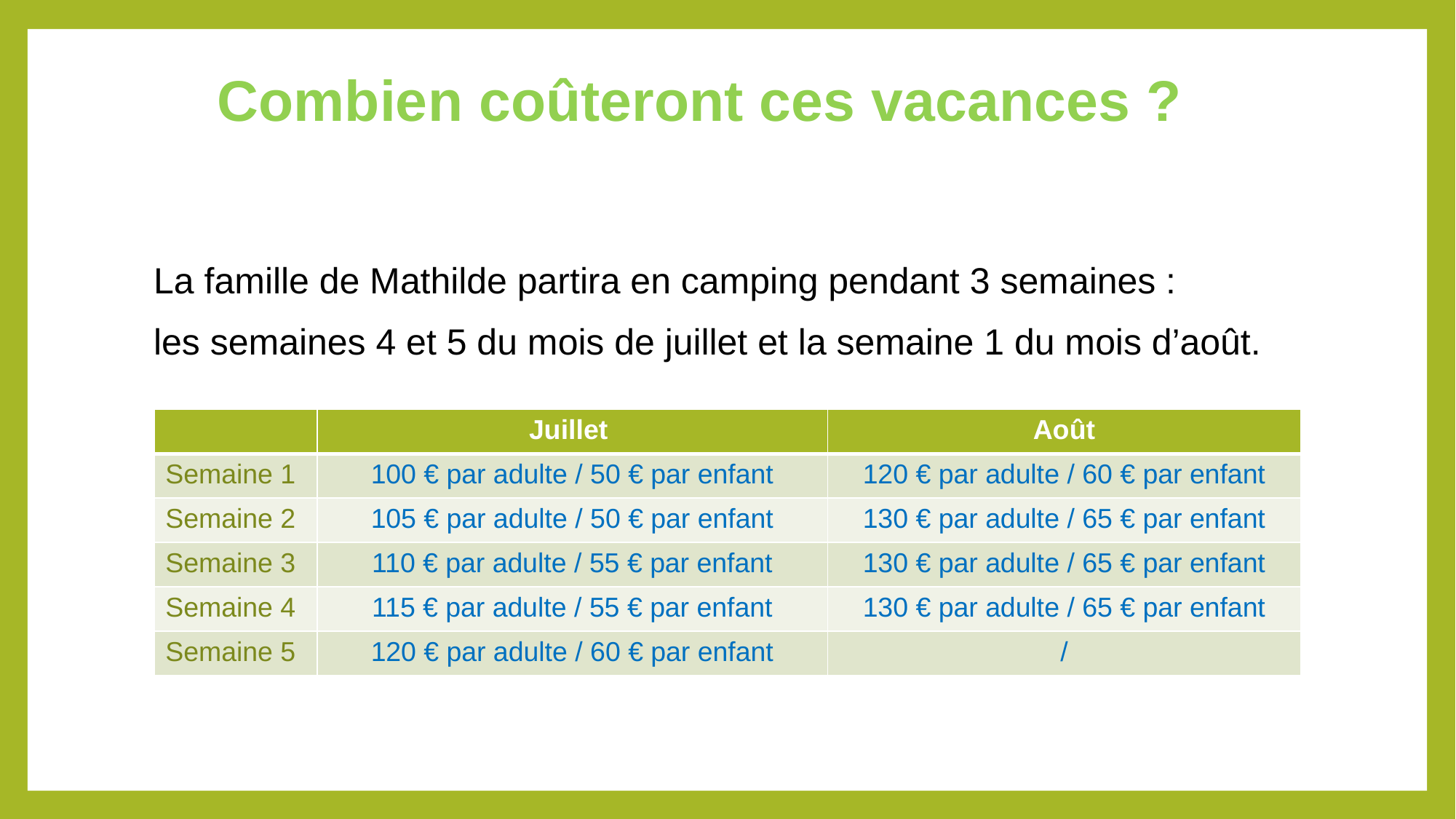

# Combien coûteront ces vacances ?
La famille de Mathilde partira en camping pendant 3 semaines :
les semaines 4 et 5 du mois de juillet et la semaine 1 du mois d’août.

|  | Juillet | Août |
| --- | --- | --- |
| Semaine 1 | 100 € par adulte / 50 € par enfant | 120 € par adulte / 60 € par enfant |
| Semaine 2 | 105 € par adulte / 50 € par enfant | 130 € par adulte / 65 € par enfant |
| Semaine 3 | 110 € par adulte / 55 € par enfant | 130 € par adulte / 65 € par enfant |
| Semaine 4 | 115 € par adulte / 55 € par enfant | 130 € par adulte / 65 € par enfant |
| Semaine 5 | 120 € par adulte / 60 € par enfant | / |